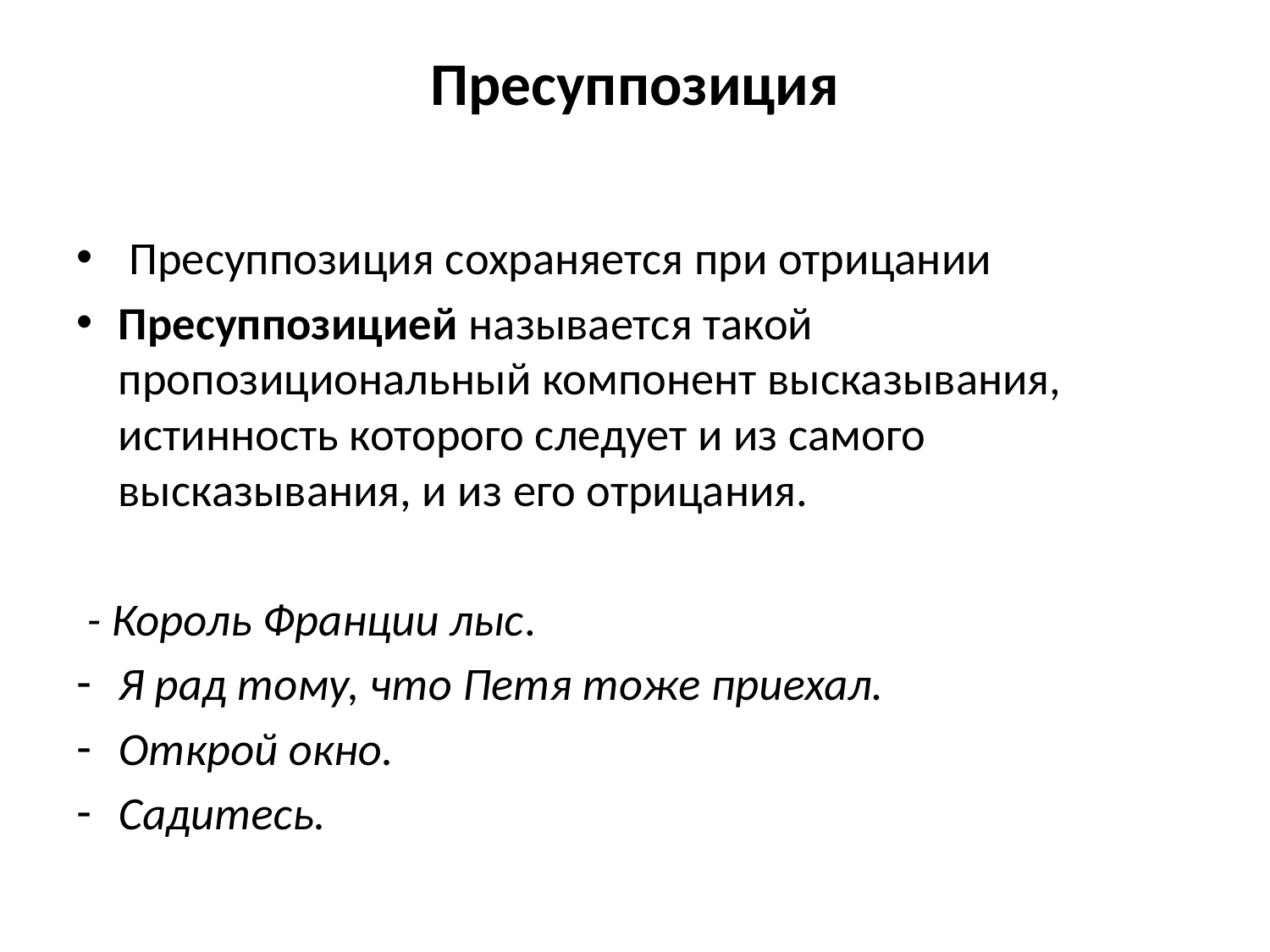

# Пресуппозиция
 Пресуппозиция сохраняется при отрицании
Пресуппозицией называется такой пропозициональный компонент высказывания, истинность которого следует и из самого высказывания, и из его отрицания.

 - Король Франции лыс.
Я рад тому, что Петя тоже приехал.
Открой окно.
Садитесь.